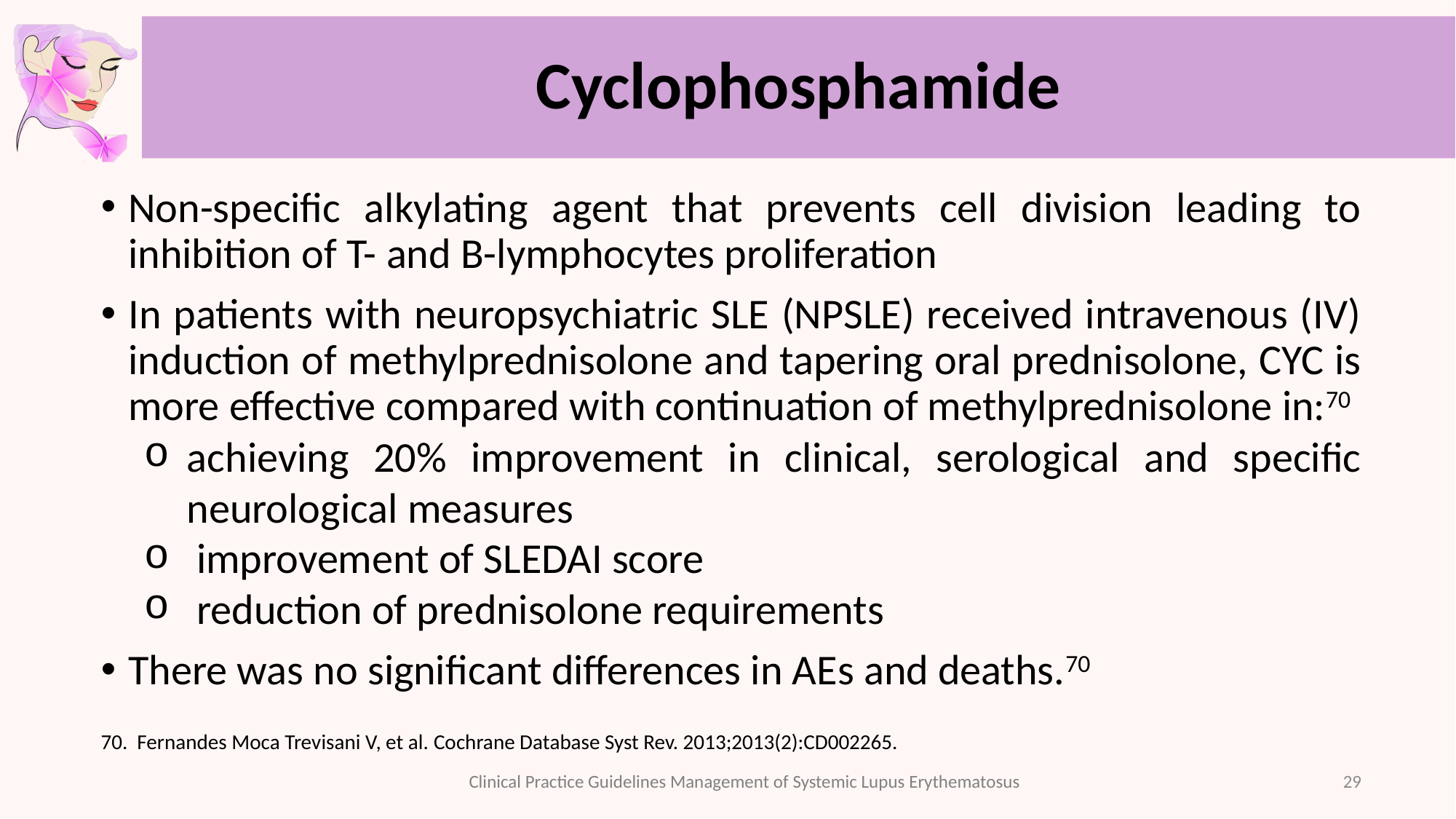

# Cyclophosphamide
Non-specific alkylating agent that prevents cell division leading to inhibition of T- and B-lymphocytes proliferation
In patients with neuropsychiatric SLE (NPSLE) received intravenous (IV) induction of methylprednisolone and tapering oral prednisolone, CYC is more effective compared with continuation of methylprednisolone in:70
achieving 20% improvement in clinical, serological and specific neurological measures
 improvement of SLEDAI score
 reduction of prednisolone requirements
There was no significant differences in AEs and deaths.70
70.  Fernandes Moca Trevisani V, et al. Cochrane Database Syst Rev. 2013;2013(2):CD002265.
29